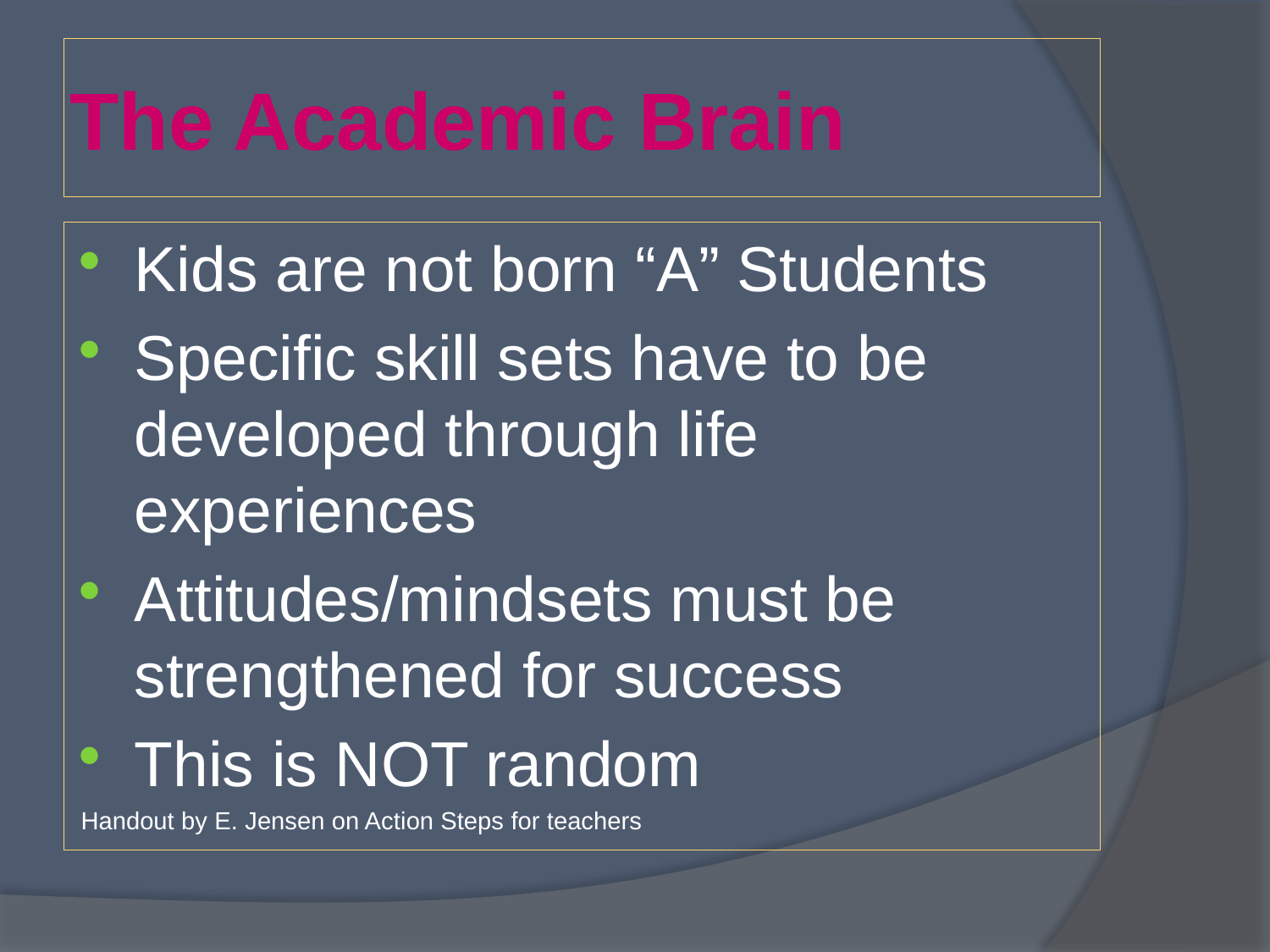

# The Academic Brain
Kids are not born “A” Students
Specific skill sets have to be developed through life experiences
Attitudes/mindsets must be strengthened for success
This is NOT random
Handout by E. Jensen on Action Steps for teachers